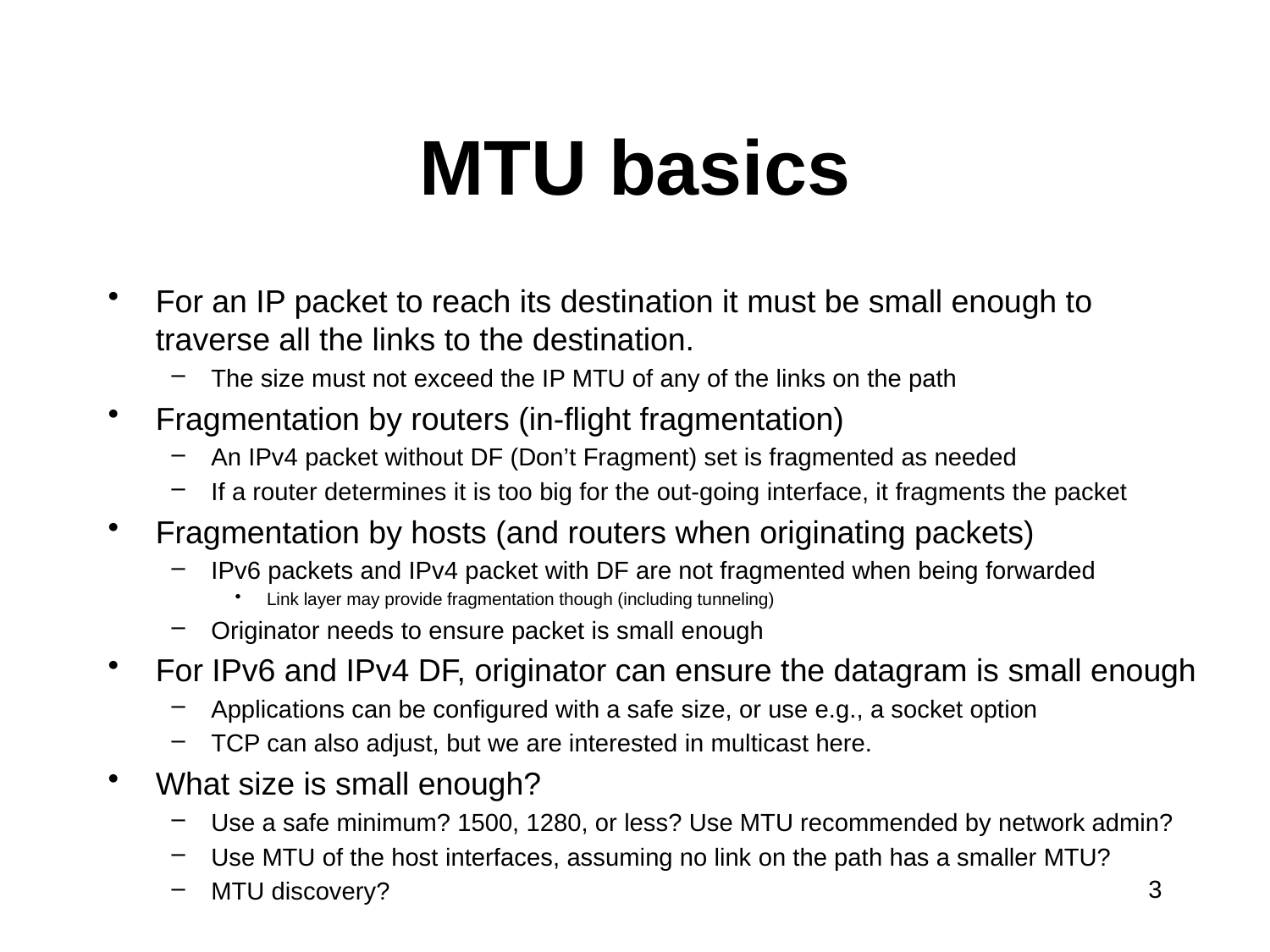

# MTU basics
For an IP packet to reach its destination it must be small enough to traverse all the links to the destination.
The size must not exceed the IP MTU of any of the links on the path
Fragmentation by routers (in-flight fragmentation)
An IPv4 packet without DF (Don’t Fragment) set is fragmented as needed
If a router determines it is too big for the out-going interface, it fragments the packet
Fragmentation by hosts (and routers when originating packets)
IPv6 packets and IPv4 packet with DF are not fragmented when being forwarded
Link layer may provide fragmentation though (including tunneling)
Originator needs to ensure packet is small enough
For IPv6 and IPv4 DF, originator can ensure the datagram is small enough
Applications can be configured with a safe size, or use e.g., a socket option
TCP can also adjust, but we are interested in multicast here.
What size is small enough?
Use a safe minimum? 1500, 1280, or less? Use MTU recommended by network admin?
Use MTU of the host interfaces, assuming no link on the path has a smaller MTU?
MTU discovery?

3